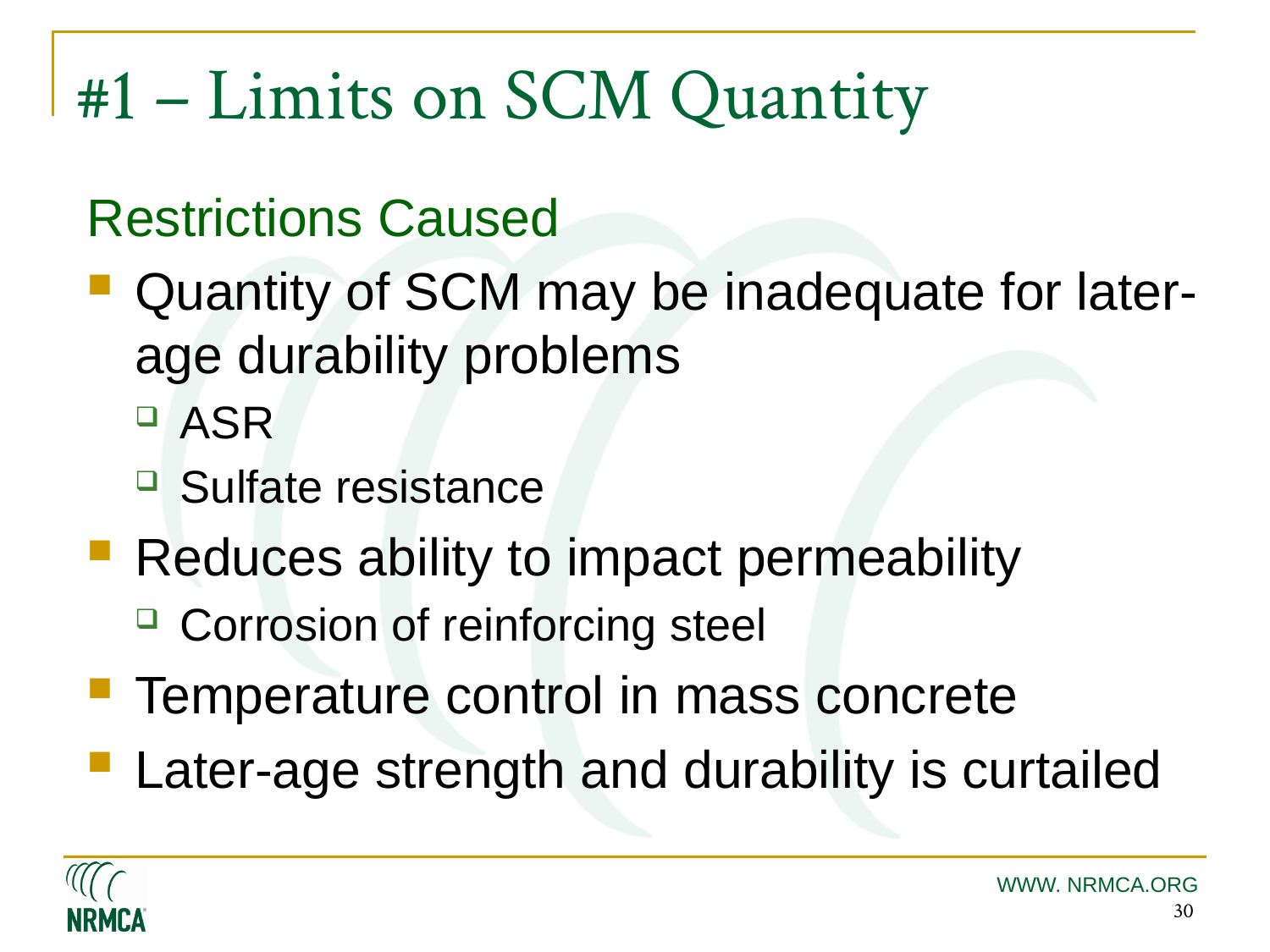

# #1 – Limits on SCM Quantity
Restrictions Caused
Quantity of SCM may be inadequate for later-age durability problems
ASR
Sulfate resistance
Reduces ability to impact permeability
Corrosion of reinforcing steel
Temperature control in mass concrete
Later-age strength and durability is curtailed

30